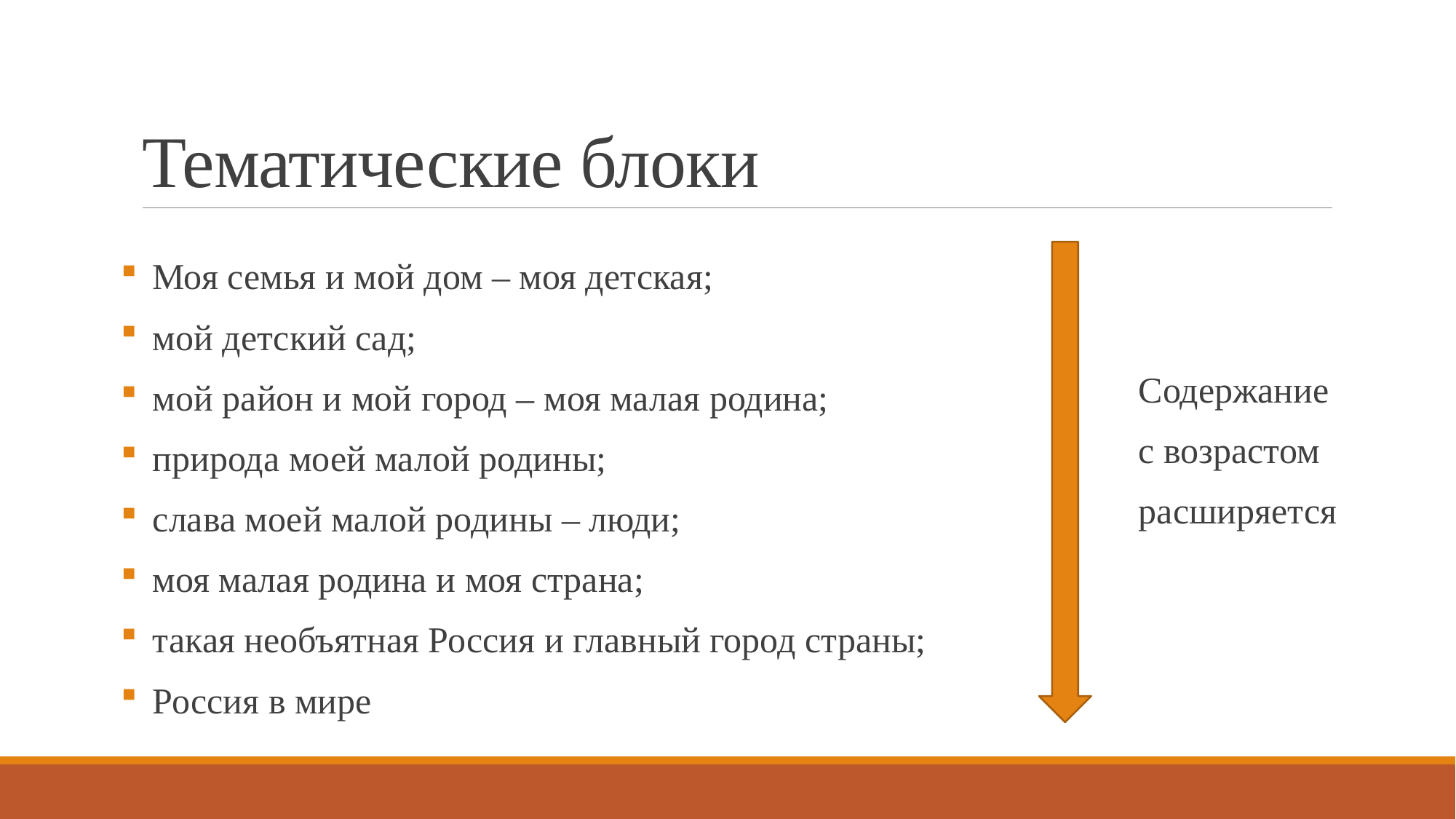

# Тематические блоки

Моя семья и мой дом – моя детская;
мой детский сад;
мой район и мой город – моя малая родина;
природа моей малой родины;
слава моей малой родины – люди;
моя малая родина и моя страна;
такая необъятная Россия и главный город страны;
Россия в мире
Содержание
с возрастом
расширяется